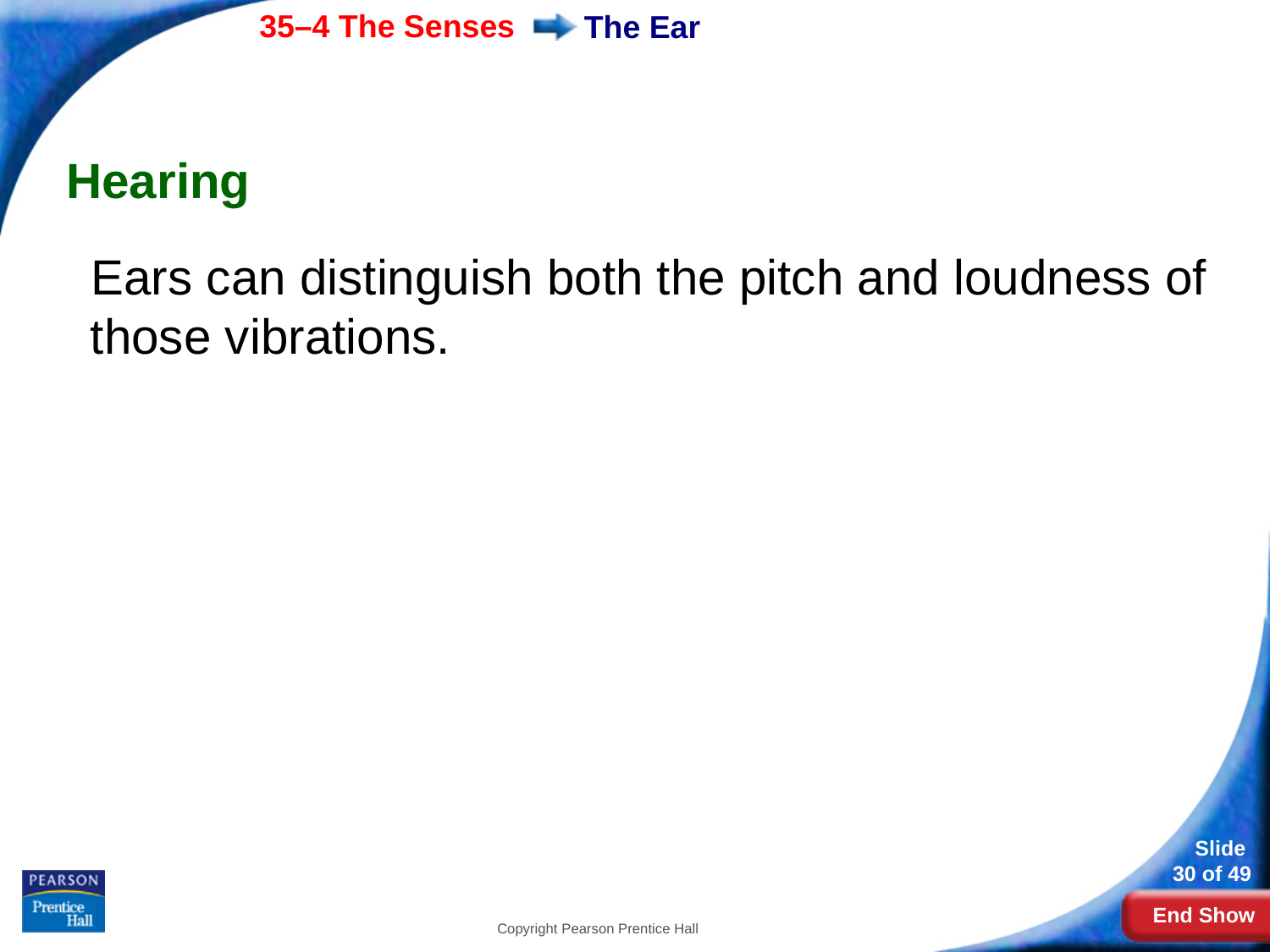

# The Ear
Hearing
Ears can distinguish both the pitch and loudness of those vibrations.
Copyright Pearson Prentice Hall